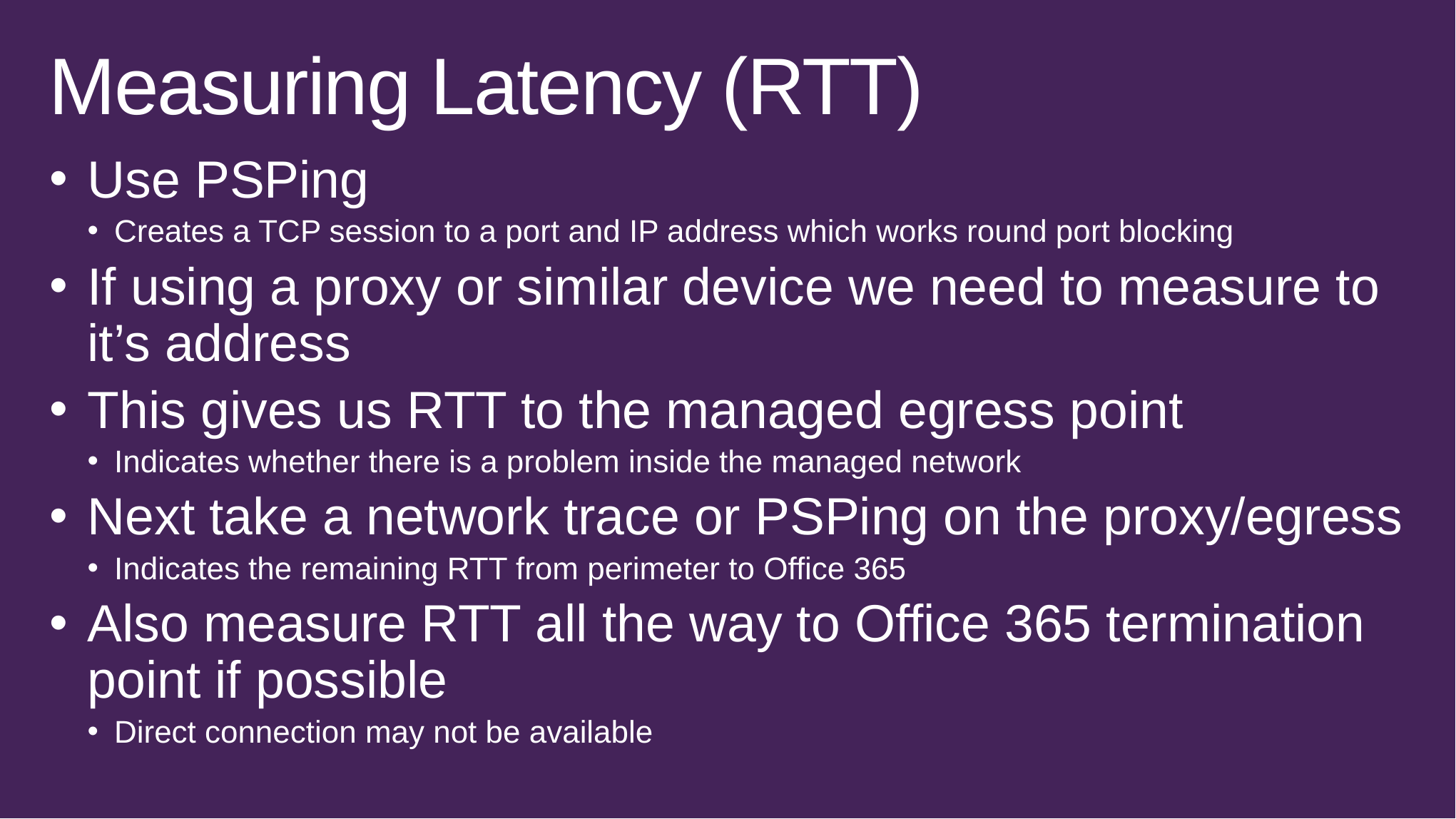

# Measuring Latency (RTT)
Use PSPing
Creates a TCP session to a port and IP address which works round port blocking
If using a proxy or similar device we need to measure to it’s address
This gives us RTT to the managed egress point
Indicates whether there is a problem inside the managed network
Next take a network trace or PSPing on the proxy/egress
Indicates the remaining RTT from perimeter to Office 365
Also measure RTT all the way to Office 365 termination point if possible
Direct connection may not be available